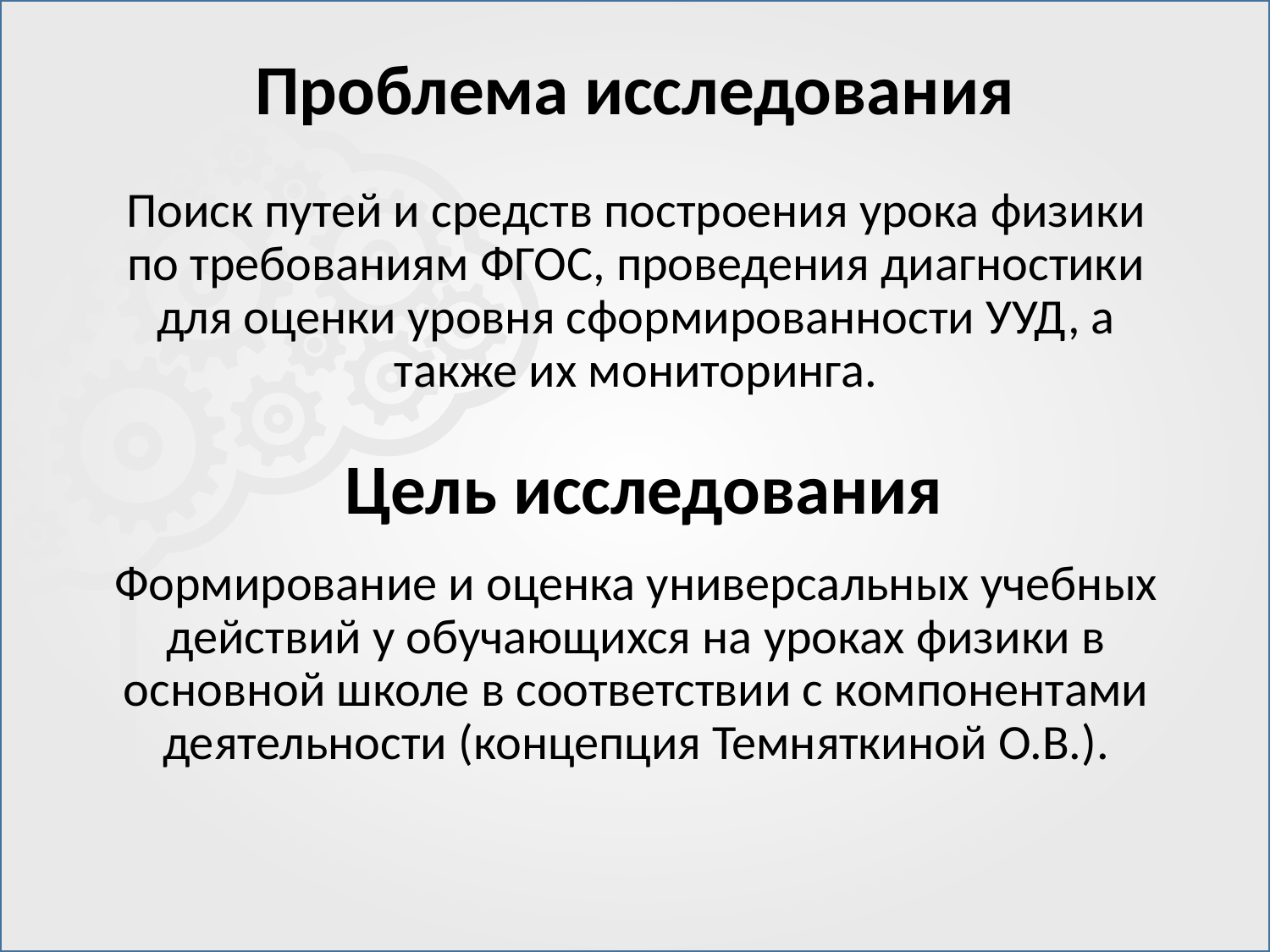

# Проблема исследования
Поиск путей и средств построения урока физики по требованиям ФГОС, проведения диагностики для оценки уровня сформированности УУД, а также их мониторинга.

Формирование и оценка универсальных учебных действий у обучающихся на уроках физики в основной школе в соответствии с компонентами деятельности (концепция Темняткиной О.В.).
Цель исследования